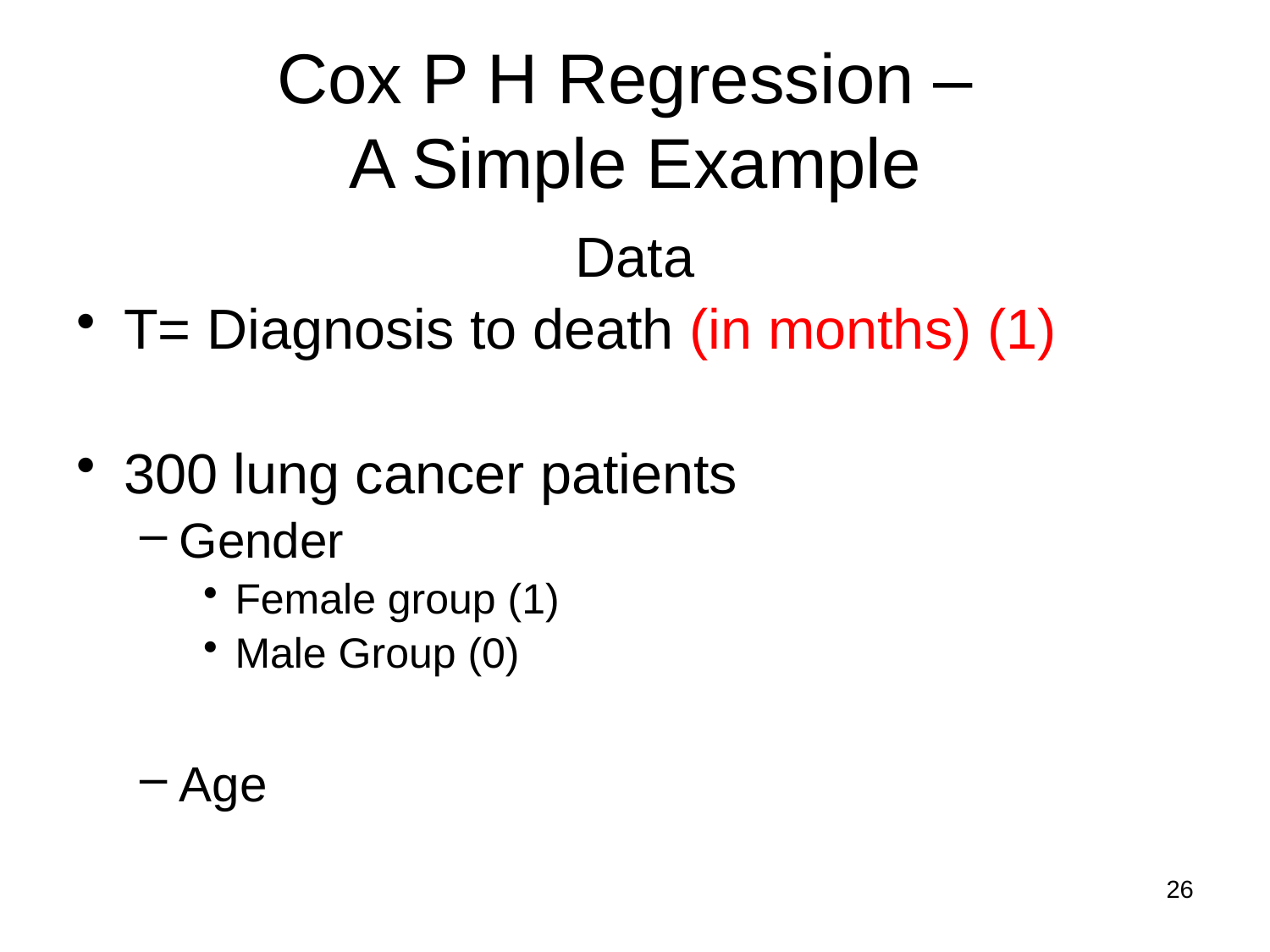

# Cox P H Regression – A Simple Example
Data
T= Diagnosis to death (in months) (1)

300 lung cancer patients
Gender
Female group (1)
Male Group (0)

Age

26